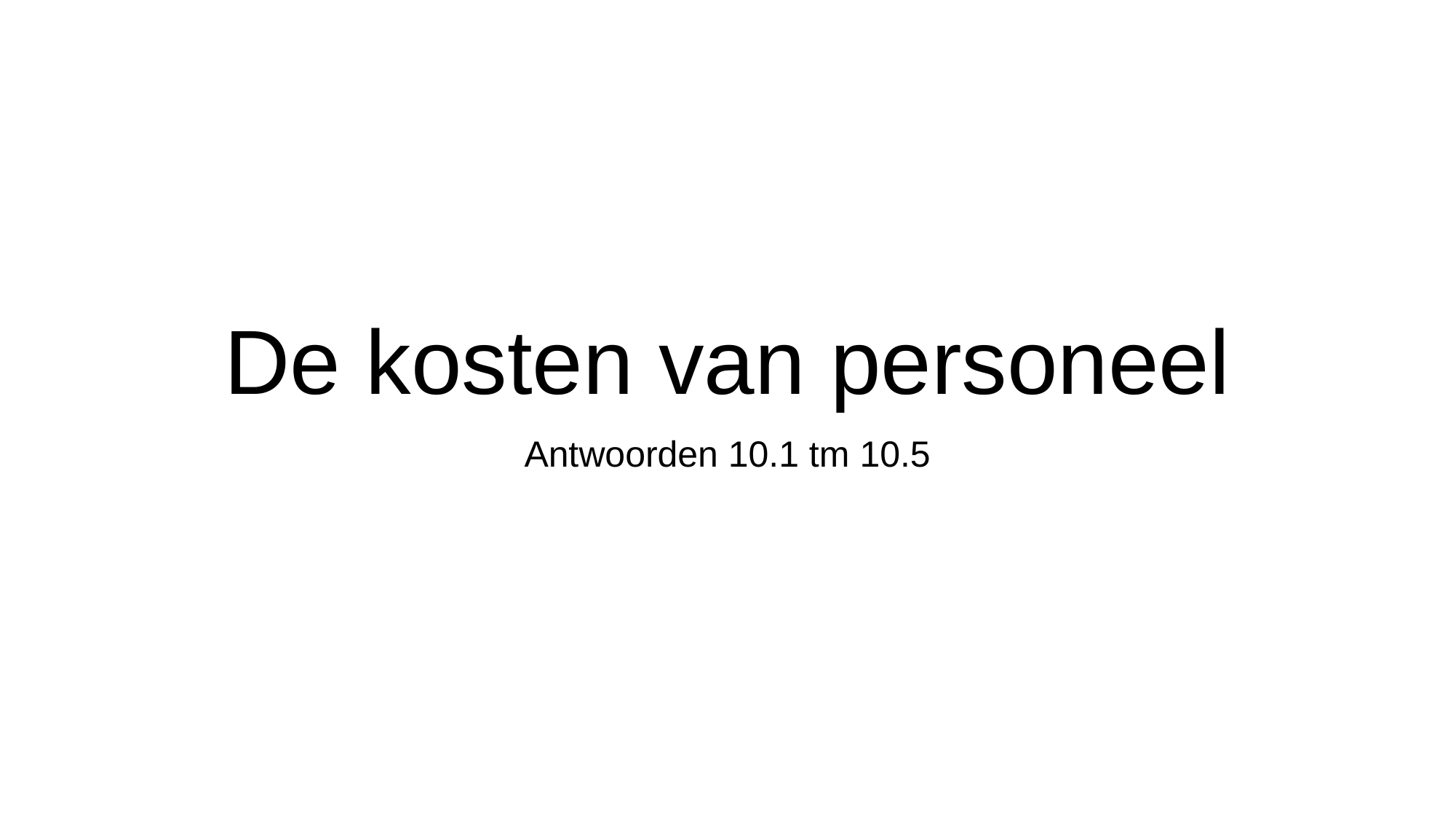

# De kosten van personeel
Antwoorden 10.1 tm 10.5